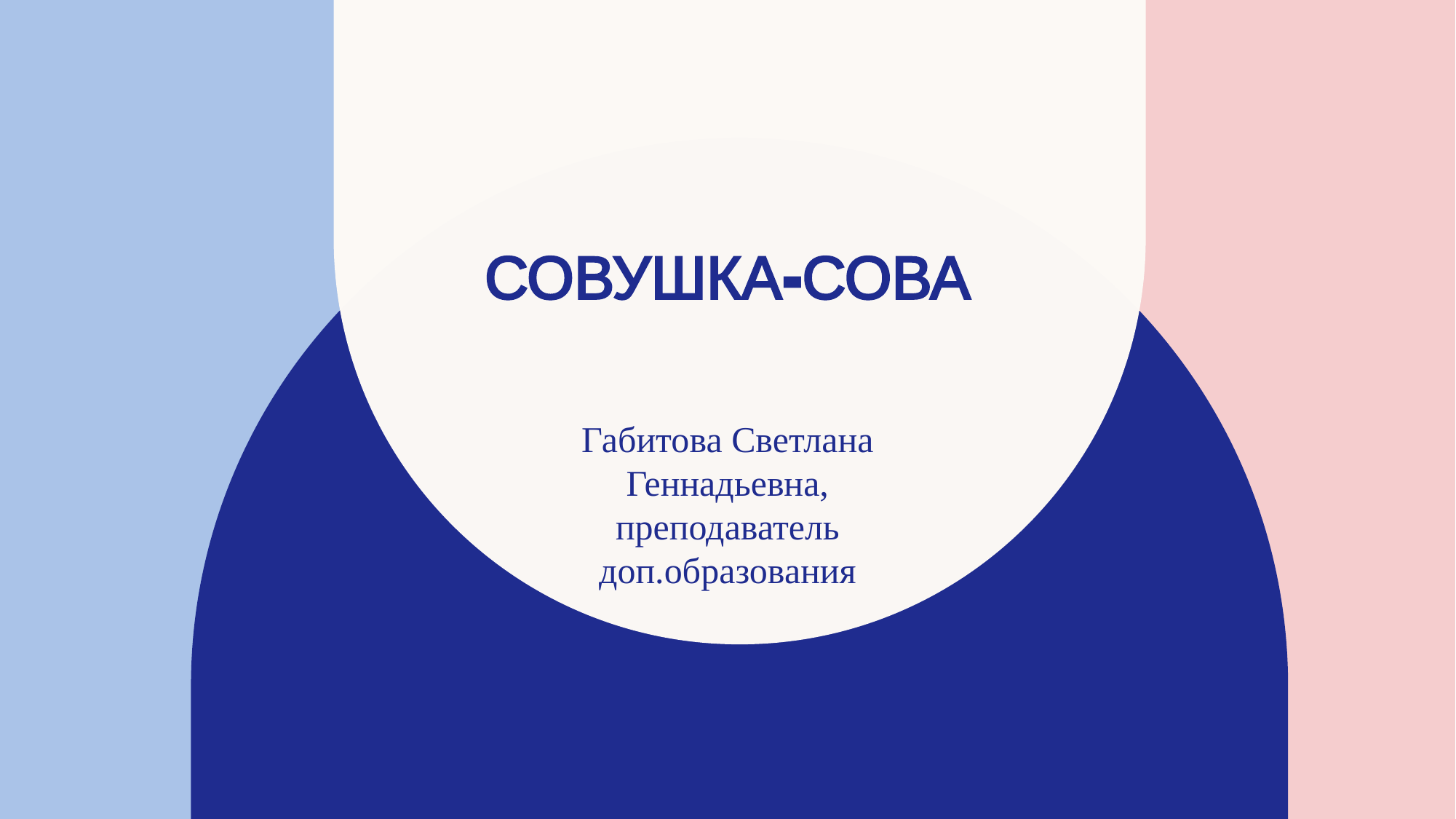

# Совушка-сова
Габитова Светлана Геннадьевна, преподаватель доп.образования